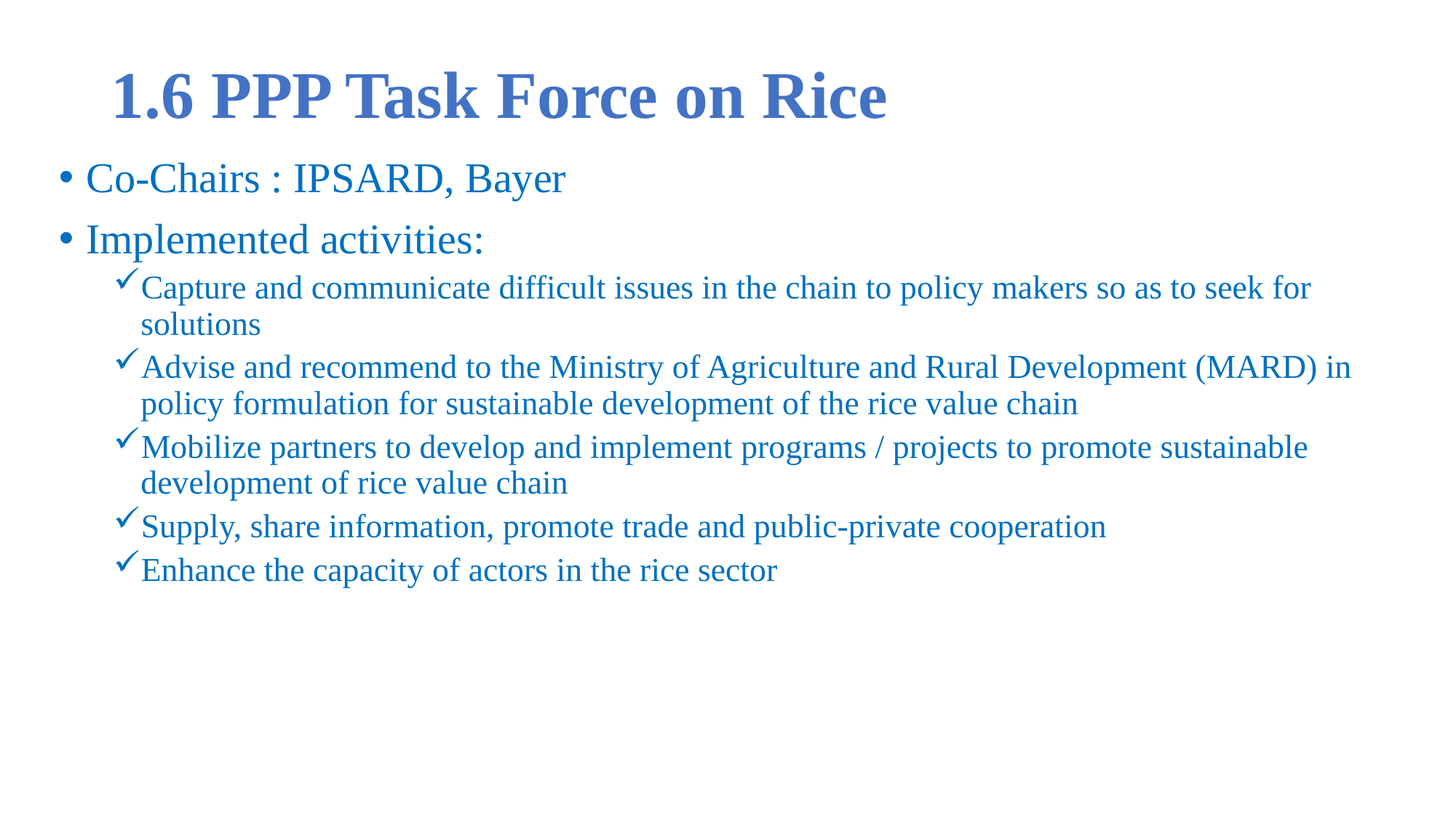

# 1.6 PPP Task Force on Rice
Co-Chairs : IPSARD, Bayer
Implemented activities:
Capture and communicate difficult issues in the chain to policy makers so as to seek for solutions
Advise and recommend to the Ministry of Agriculture and Rural Development (MARD) in policy formulation for sustainable development of the rice value chain
Mobilize partners to develop and implement programs / projects to promote sustainable development of rice value chain
Supply, share information, promote trade and public-private cooperation
Enhance the capacity of actors in the rice sector